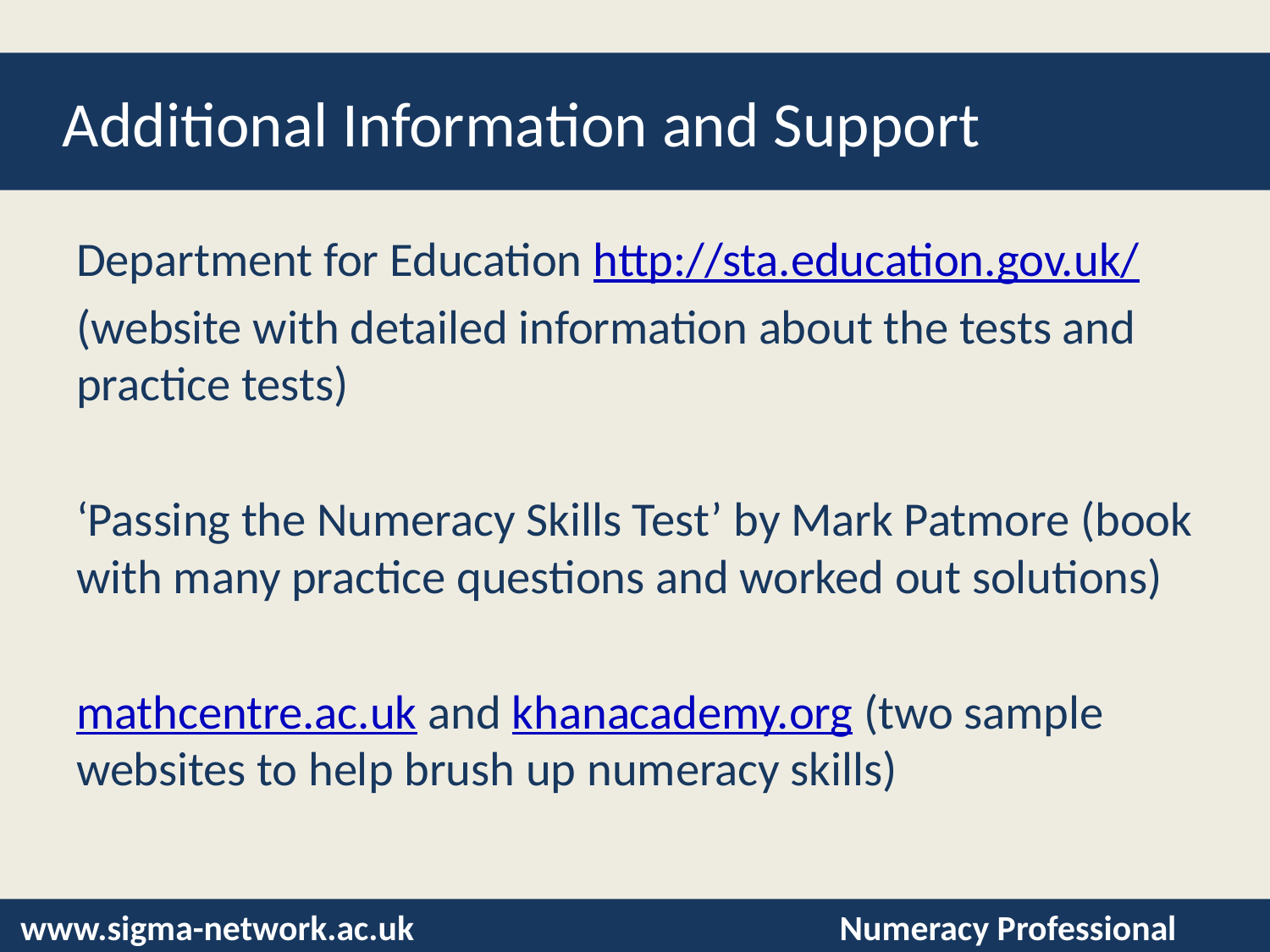

# Additional Information and Support
Department for Education http://sta.education.gov.uk/
(website with detailed information about the tests and practice tests)

‘Passing the Numeracy Skills Test’ by Mark Patmore (book with many practice questions and worked out solutions)

mathcentre.ac.uk and khanacademy.org (two sample websites to help brush up numeracy skills)